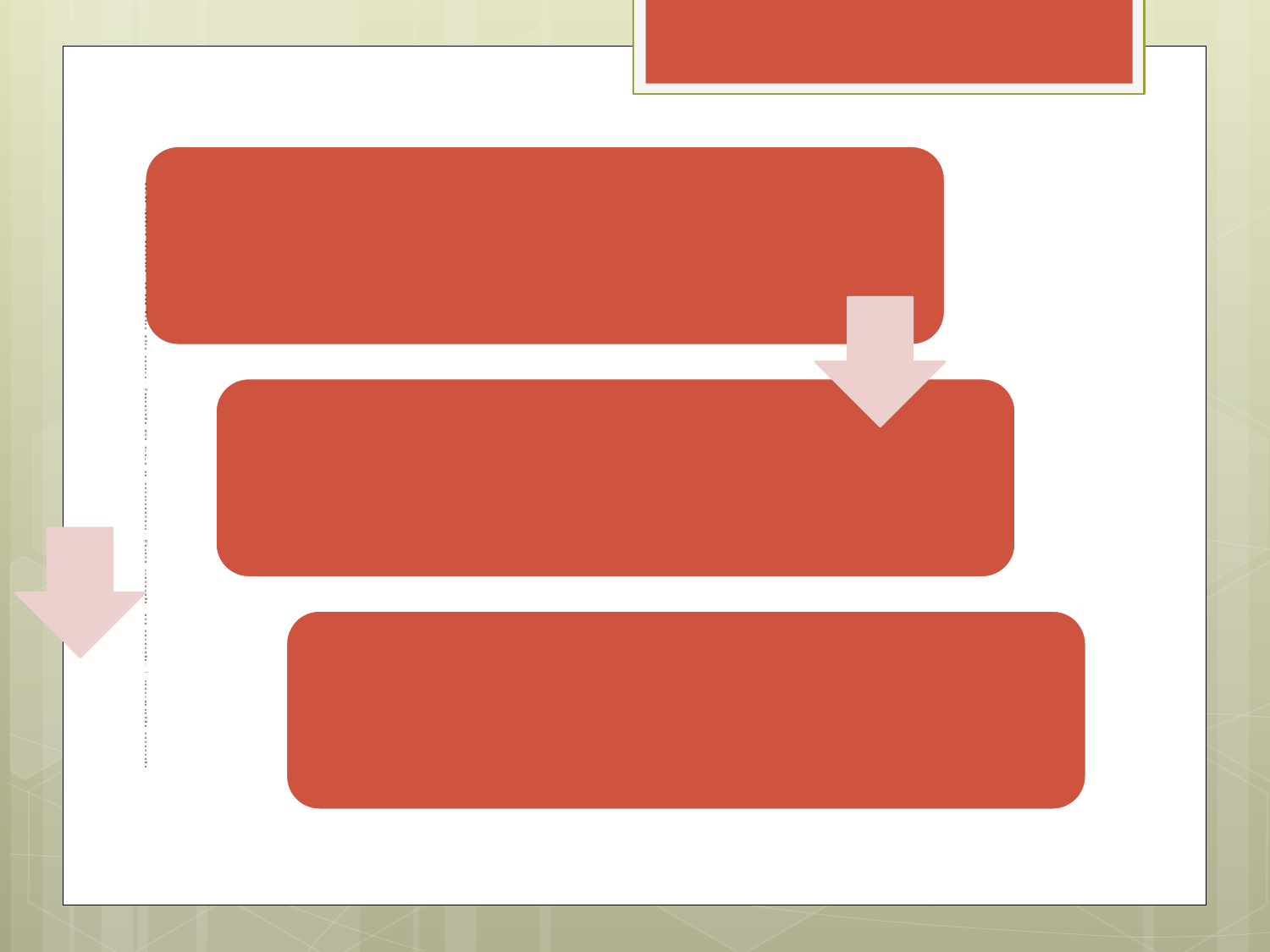

Когда грамота высыхала, на ней можно было писать. Чернилами для этого не пользовались. Писали стилосами, или писалами, — заостренными палочками.